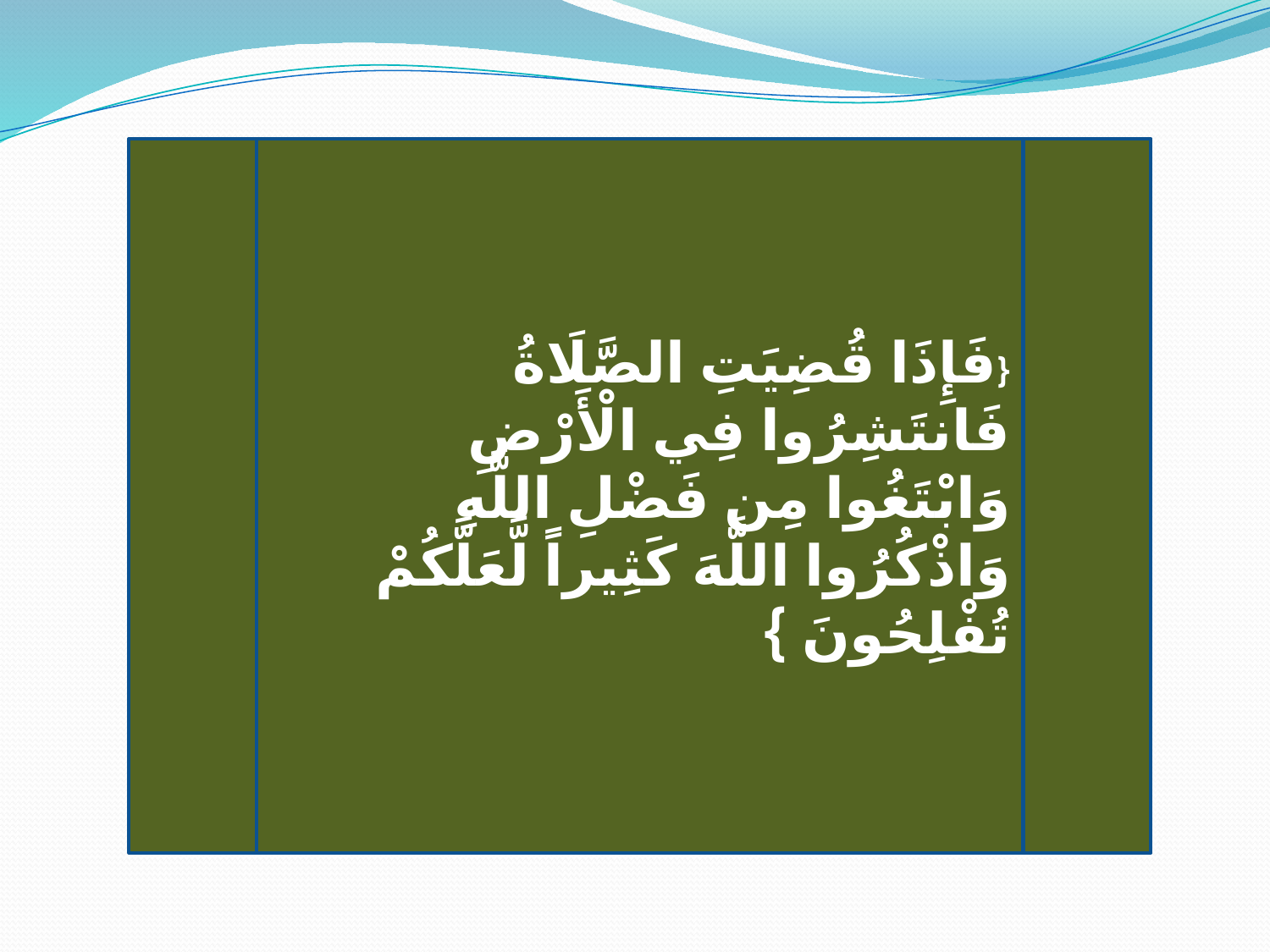

{فَإِذَا قُضِيَتِ الصَّلَاةُ فَانتَشِرُوا فِي الْأَرْضِ وَابْتَغُوا مِن فَضْلِ اللَّهِ وَاذْكُرُوا اللَّهَ كَثِيراً لَّعَلَّكُمْ تُفْلِحُونَ }